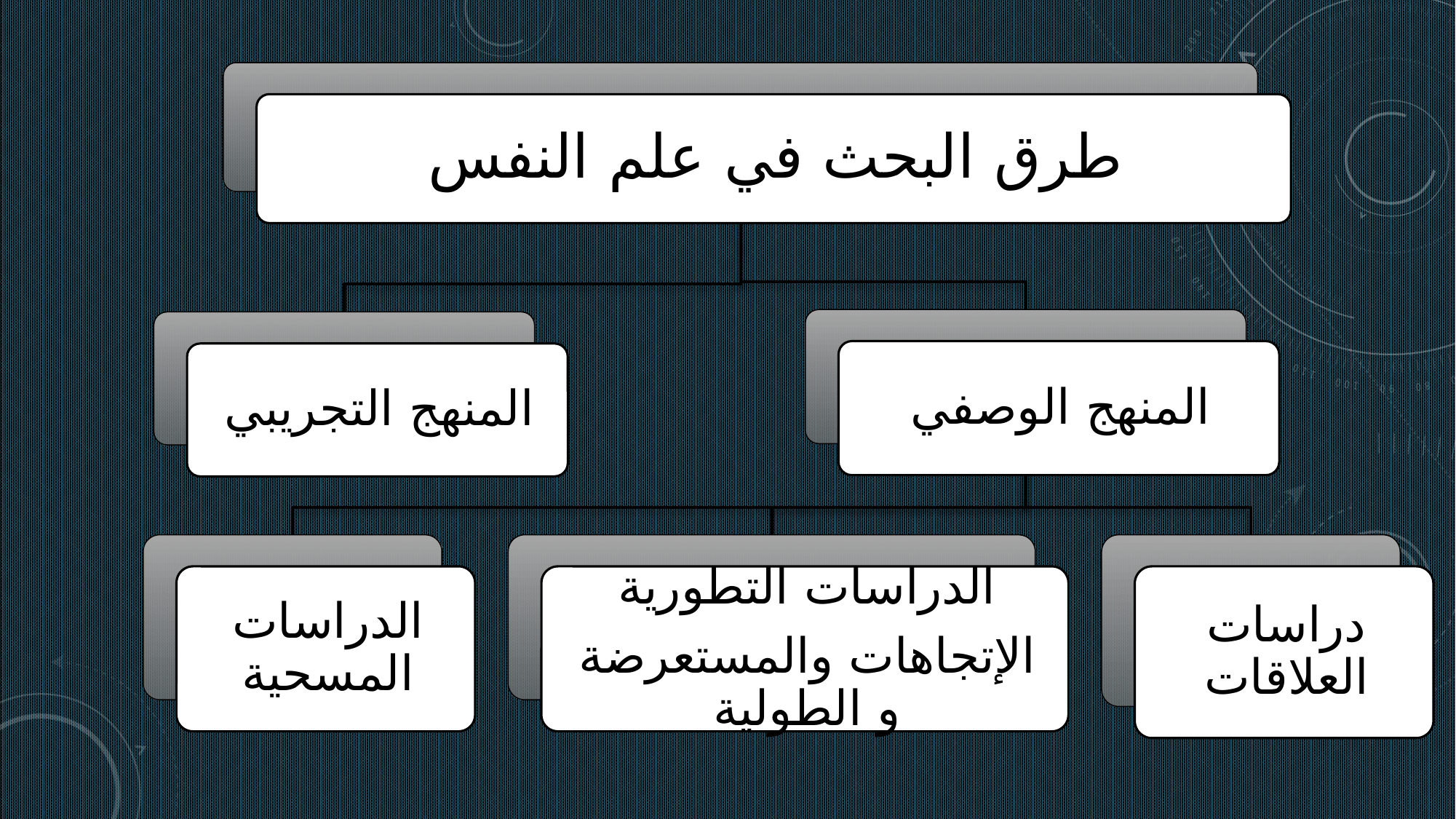

طرق البحث في علم النفس
المنهج التجريبي
المنهج الوصفي
الدراسات المسحية
الدراسات التطورية
الإتجاهات والمستعرضة و الطولية
دراسات العلاقات